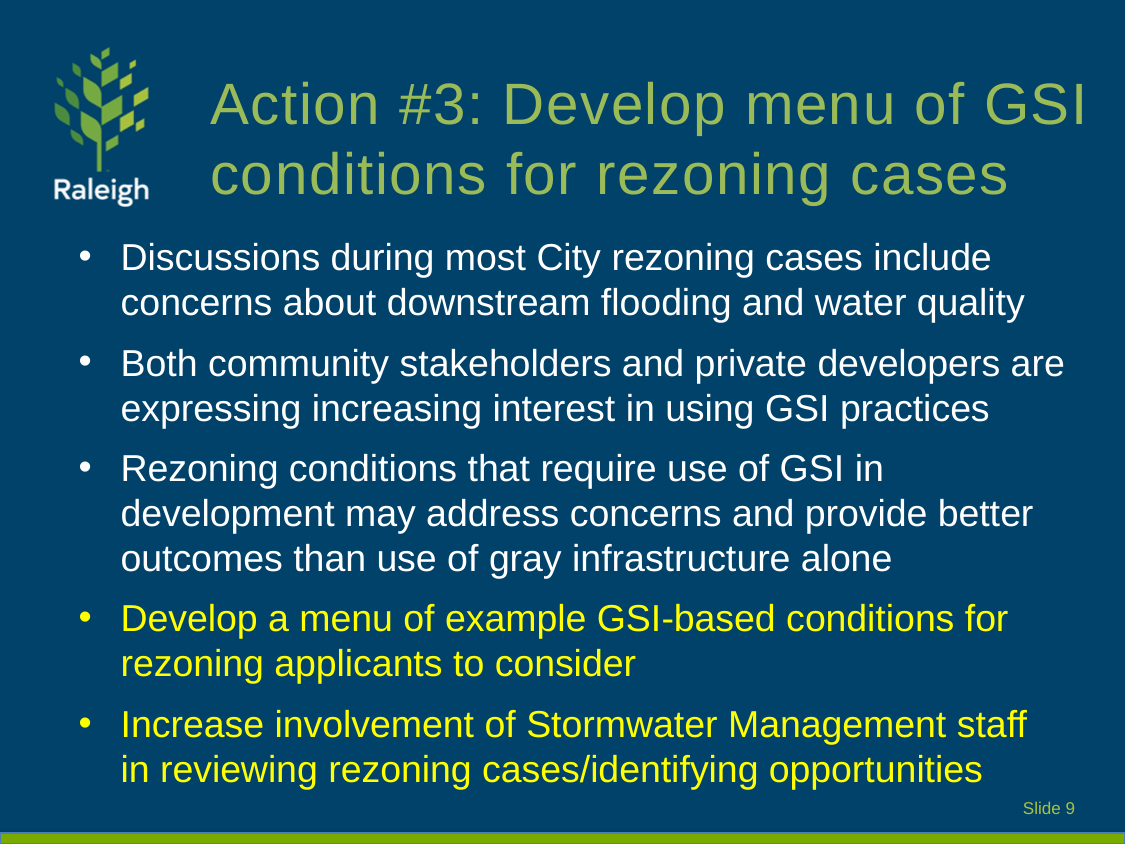

# Action #3: Develop menu of GSI conditions for rezoning cases
Discussions during most City rezoning cases include concerns about downstream flooding and water quality
Both community stakeholders and private developers are expressing increasing interest in using GSI practices
Rezoning conditions that require use of GSI in development may address concerns and provide better outcomes than use of gray infrastructure alone
Develop a menu of example GSI-based conditions for rezoning applicants to consider
Increase involvement of Stormwater Management staff in reviewing rezoning cases/identifying opportunities